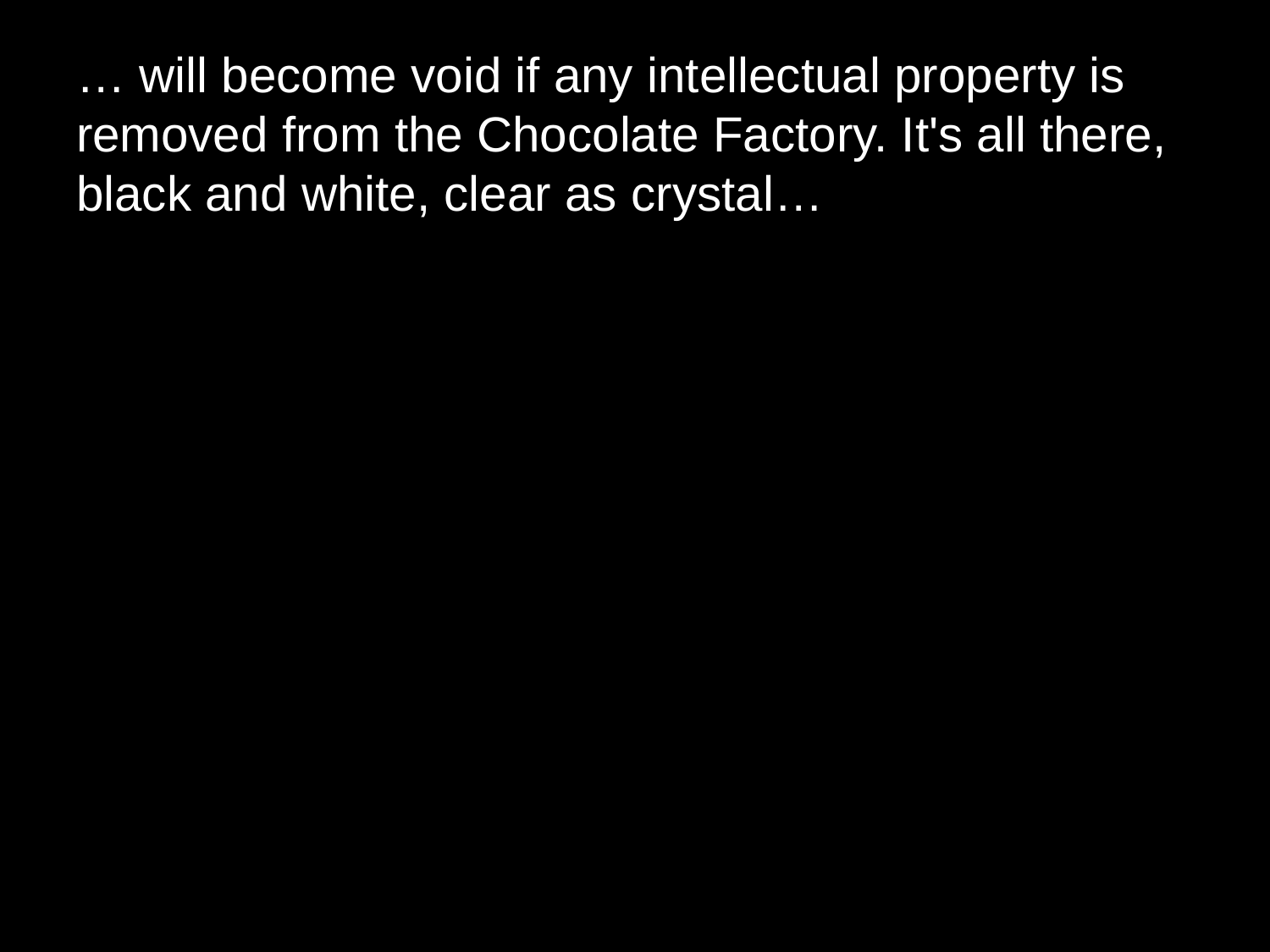

# … will become void if any intellectual property is removed from the Chocolate Factory. It's all there, black and white, clear as crystal…